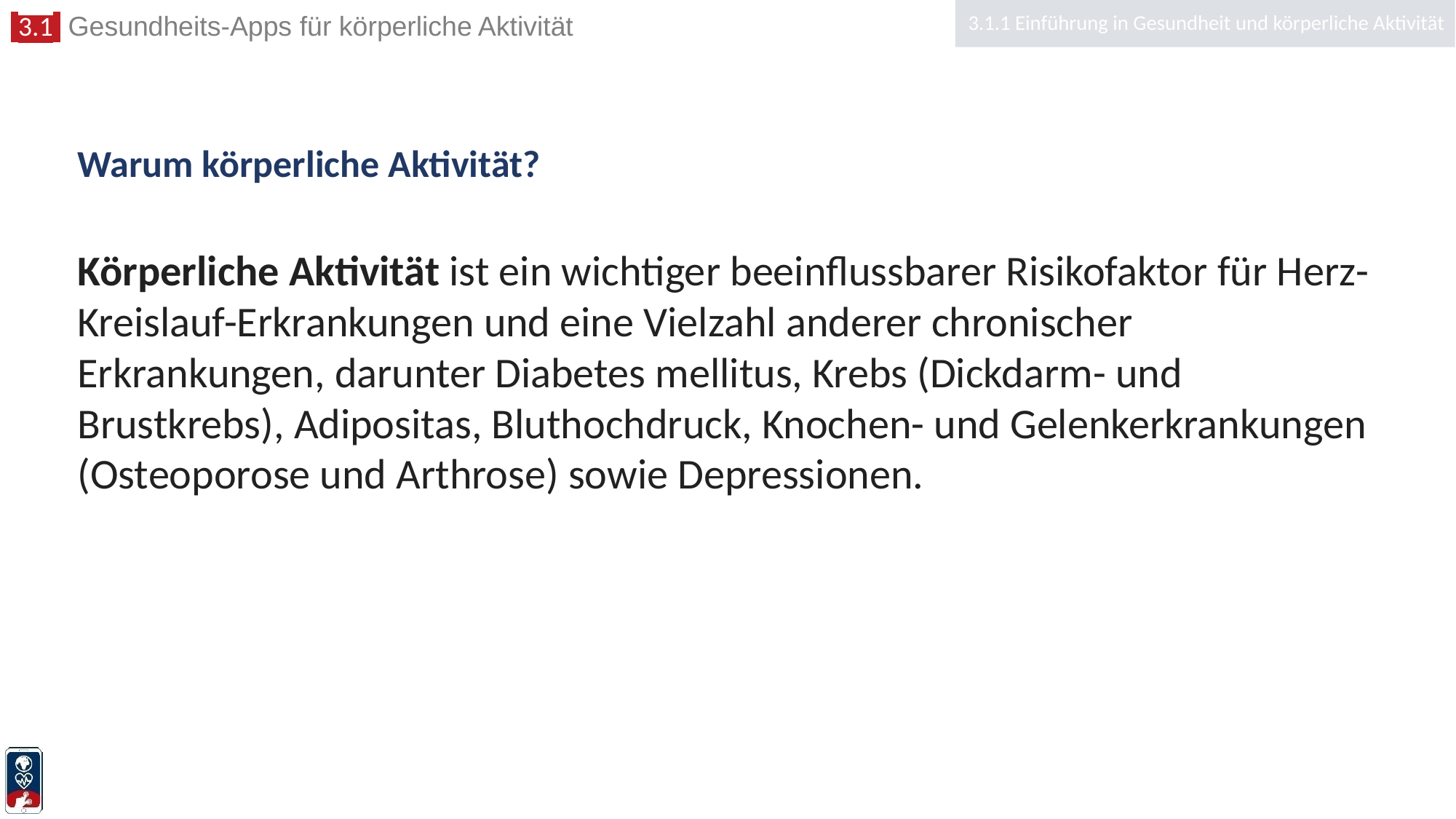

3.1.1 Einführung in Gesundheit und körperliche Aktivität
# Warum körperliche Aktivität?
Körperliche Aktivität ist ein wichtiger beeinflussbarer Risikofaktor für Herz-Kreislauf-Erkrankungen und eine Vielzahl anderer chronischer Erkrankungen, darunter Diabetes mellitus, Krebs (Dickdarm- und Brustkrebs), Adipositas, Bluthochdruck, Knochen- und Gelenkerkrankungen (Osteoporose und Arthrose) sowie Depressionen.